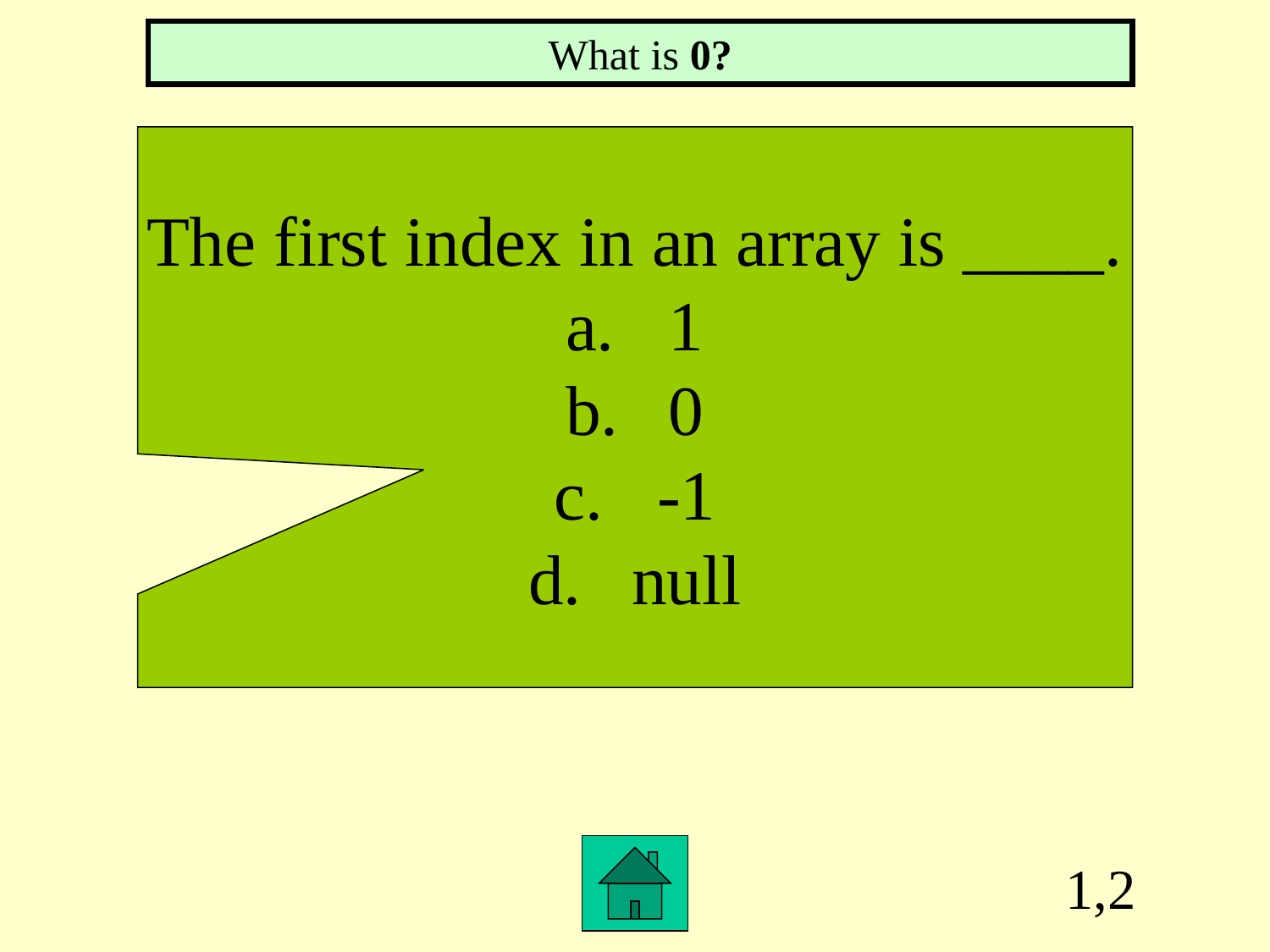

What is 0?
The first index in an array is ____.
1
0
-1
null

1,2